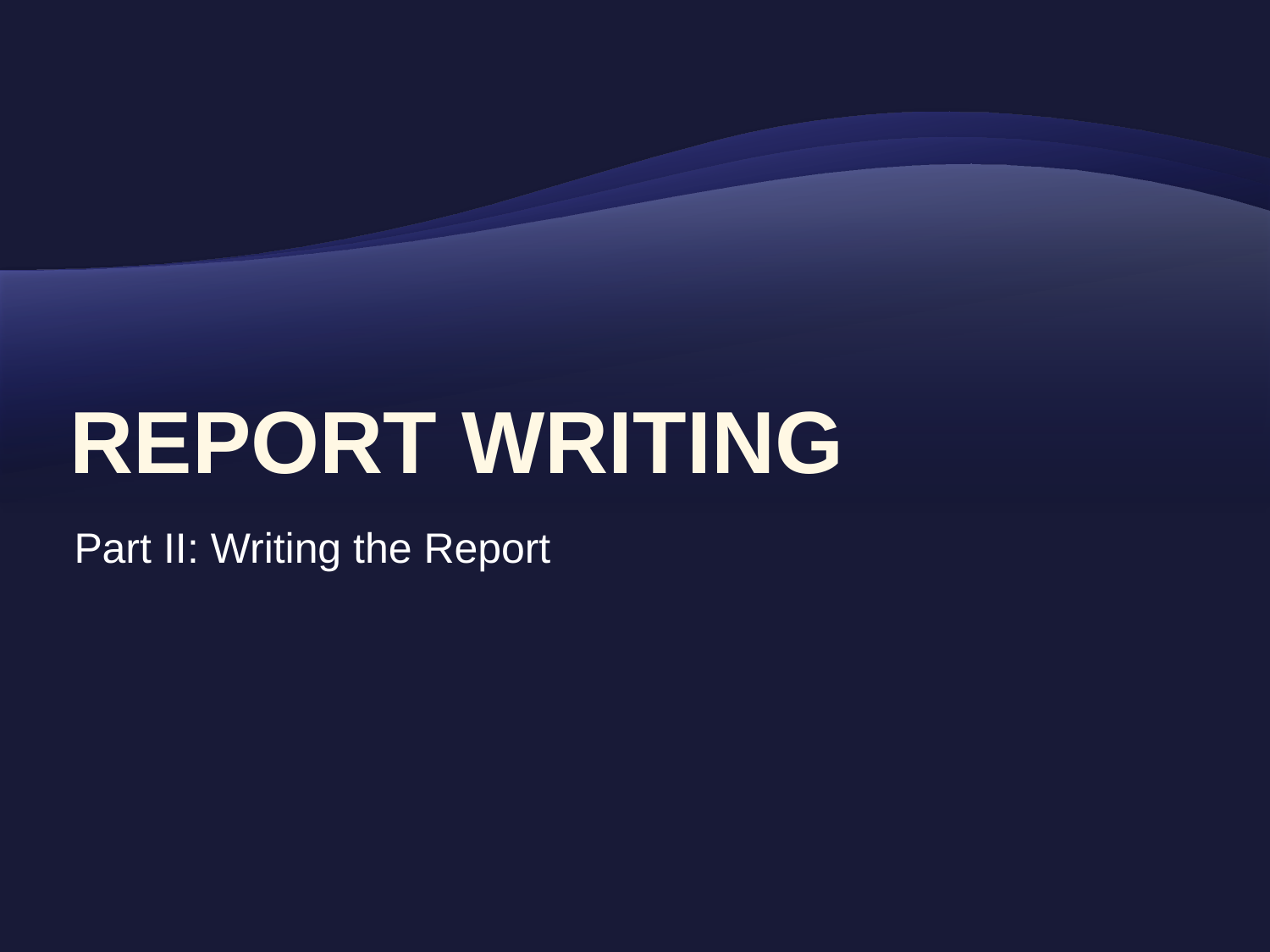

# Report Writing
Part II: Writing the Report